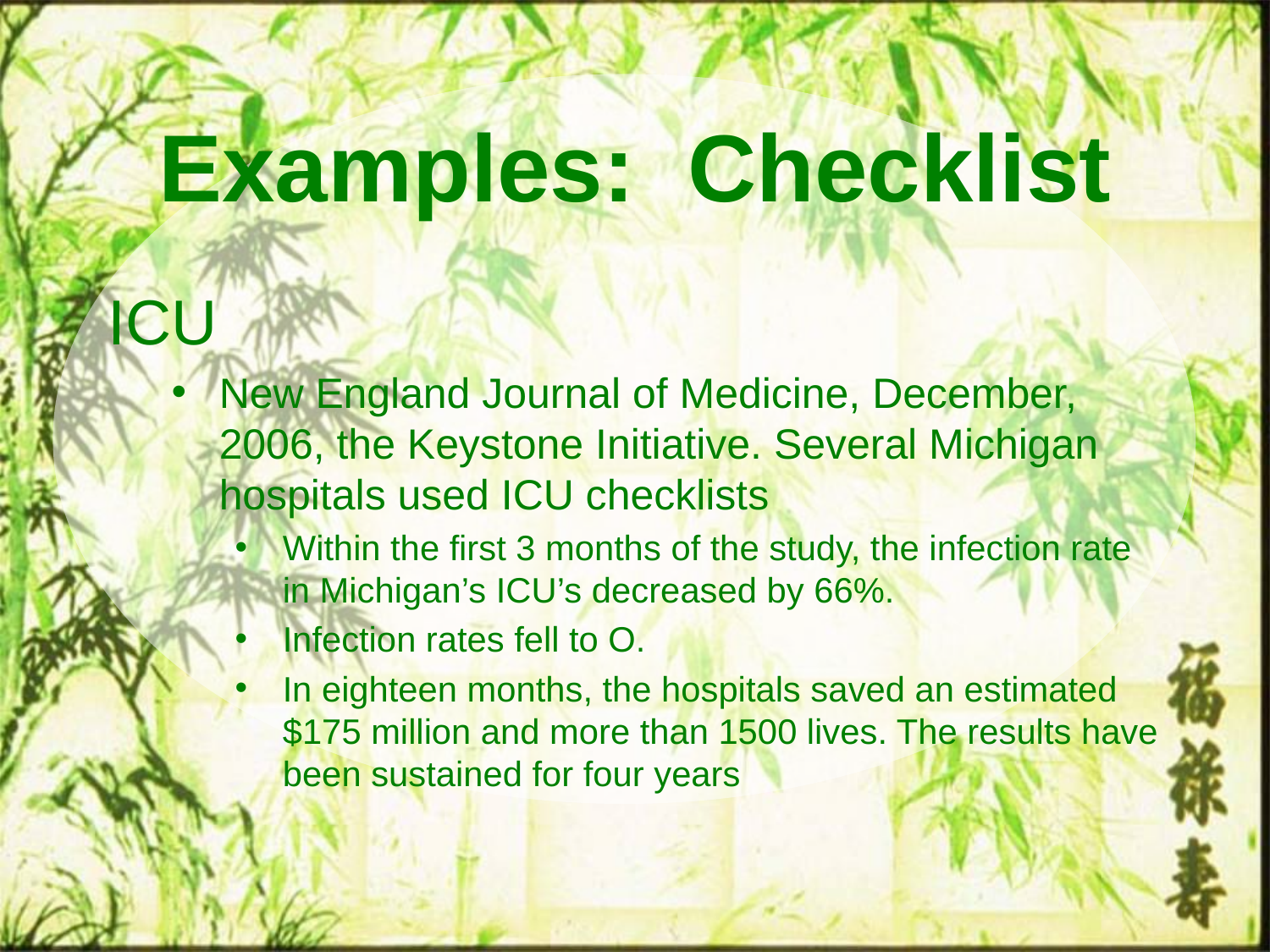

Examples:  Checklist
ICU
New England Journal of Medicine, December, 2006, the Keystone Initiative. Several Michigan hospitals used ICU checklists
Within the first 3 months of the study, the infection rate in Michigan’s ICU’s decreased by 66%.
Infection rates fell to O.
In eighteen months, the hospitals saved an estimated $175 million and more than 1500 lives. The results have been sustained for four years